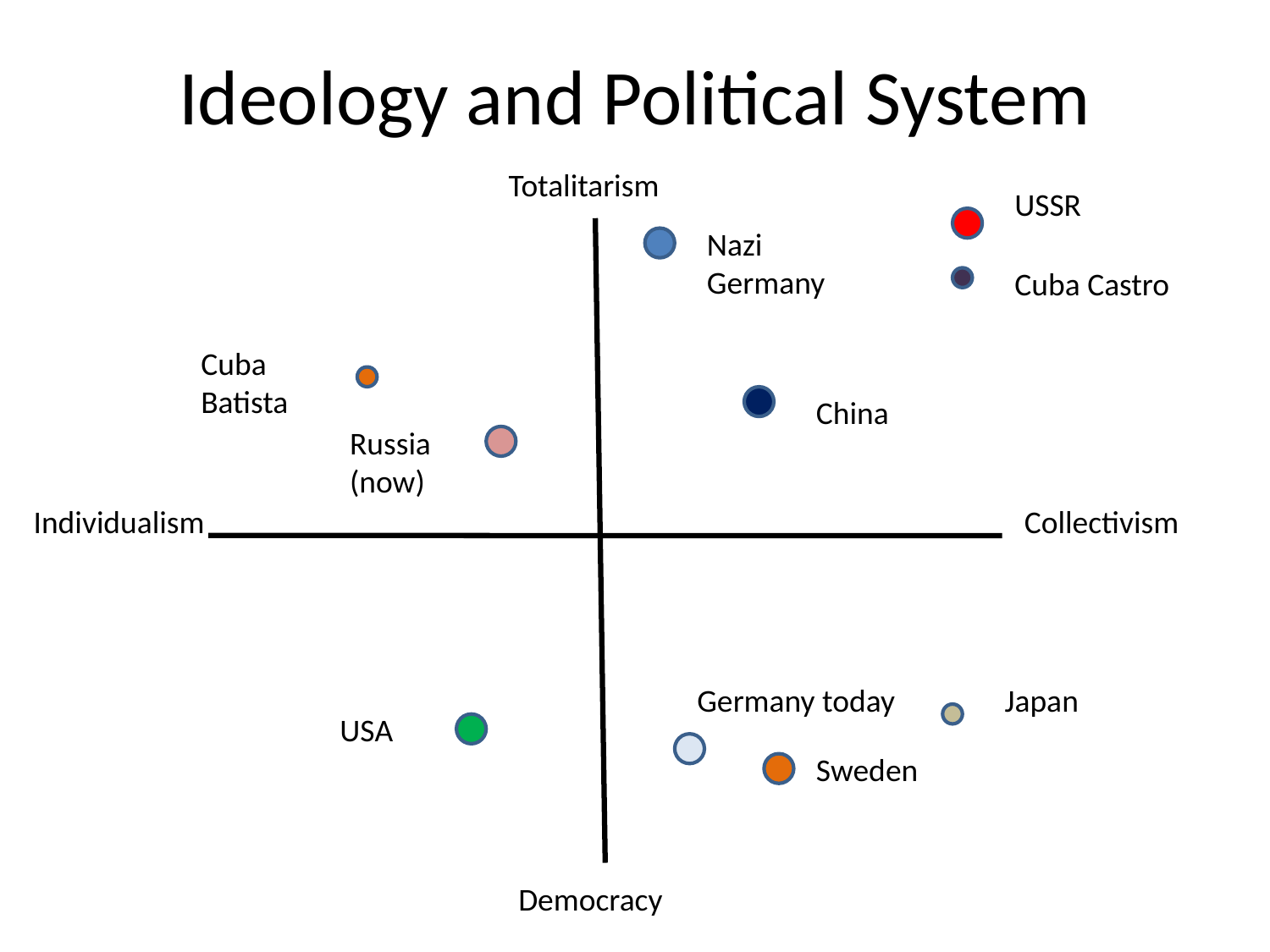

# Ideology and Political System
Totalitarism
USSR

Nazi Germany

Cuba Castro

Cuba Batista

China
Russia (now)

Individualism
Collectivism
Germany today
Japan
USA

Sweden

Democracy